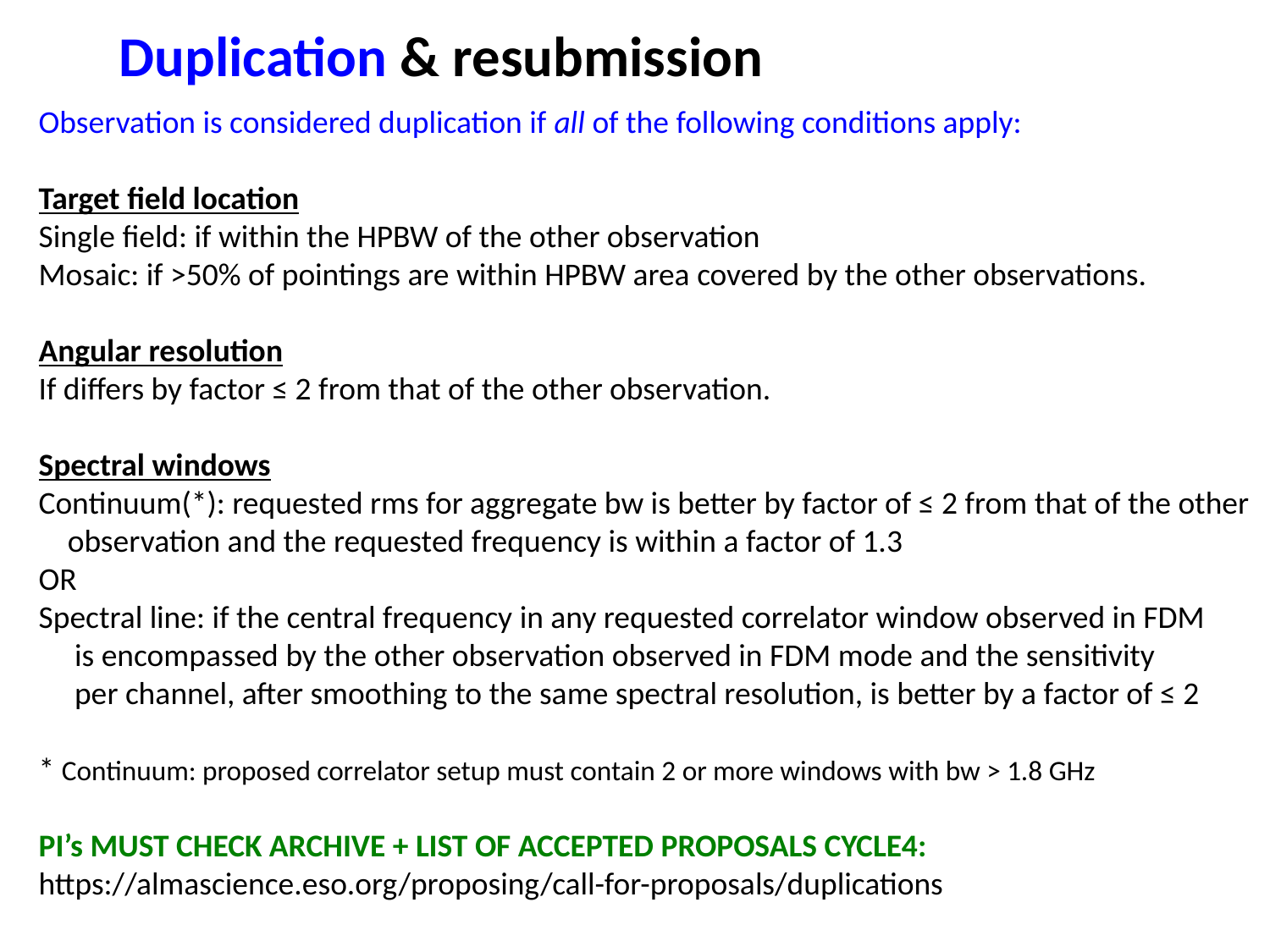

Duplication & resubmission
Observation is considered duplication if all of the following conditions apply:

Target field location
Single field: if within the HPBW of the other observation
Mosaic: if >50% of pointings are within HPBW area covered by the other observations.

Angular resolution
If differs by factor ≤ 2 from that of the other observation.

Spectral windows
Continuum(*): requested rms for aggregate bw is better by factor of ≤ 2 from that of the other
    observation and the requested frequency is within a factor of 1.3
OR
Spectral line: if the central frequency in any requested correlator window observed in FDM
     is encompassed by the other observation observed in FDM mode and the sensitivity
     per channel, after smoothing to the same spectral resolution, is better by a factor of ≤ 2

* Continuum: proposed correlator setup must contain 2 or more windows with bw > 1.8 GHz

Pi’s must check archive + list of accepted proposals Cycle4:
https://almascience.eso.org/proposing/call-for-proposals/duplications